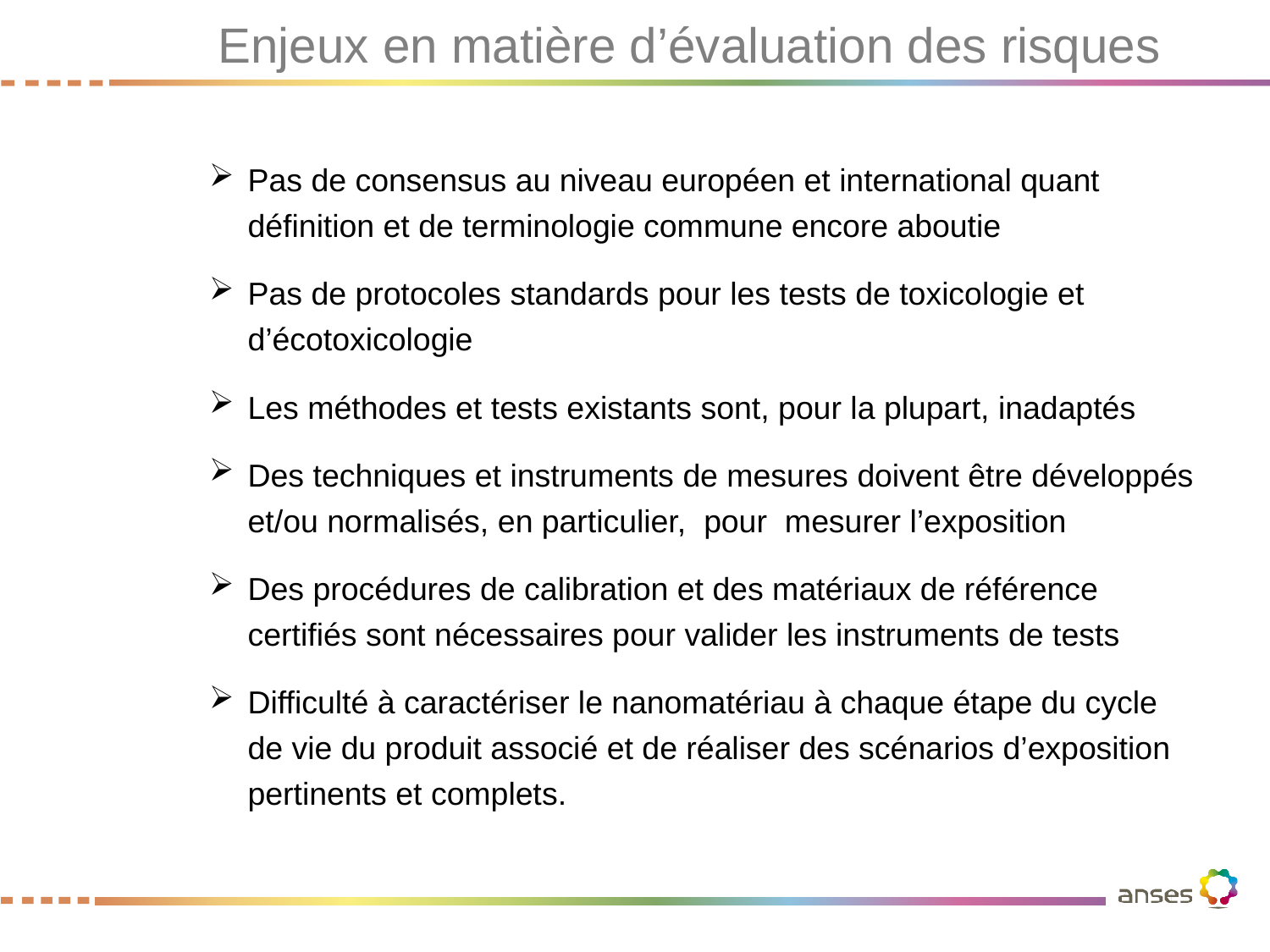

Enjeux en matière d’évaluation des risques
Pas de consensus au niveau européen et international quant définition et de terminologie commune encore aboutie
Pas de protocoles standards pour les tests de toxicologie et d’écotoxicologie
Les méthodes et tests existants sont, pour la plupart, inadaptés
Des techniques et instruments de mesures doivent être développés et/ou normalisés, en particulier,  pour  mesurer l’exposition
Des procédures de calibration et des matériaux de référence certifiés sont nécessaires pour valider les instruments de tests
Difficulté à caractériser le nanomatériau à chaque étape du cycle de vie du produit associé et de réaliser des scénarios d’exposition pertinents et complets.